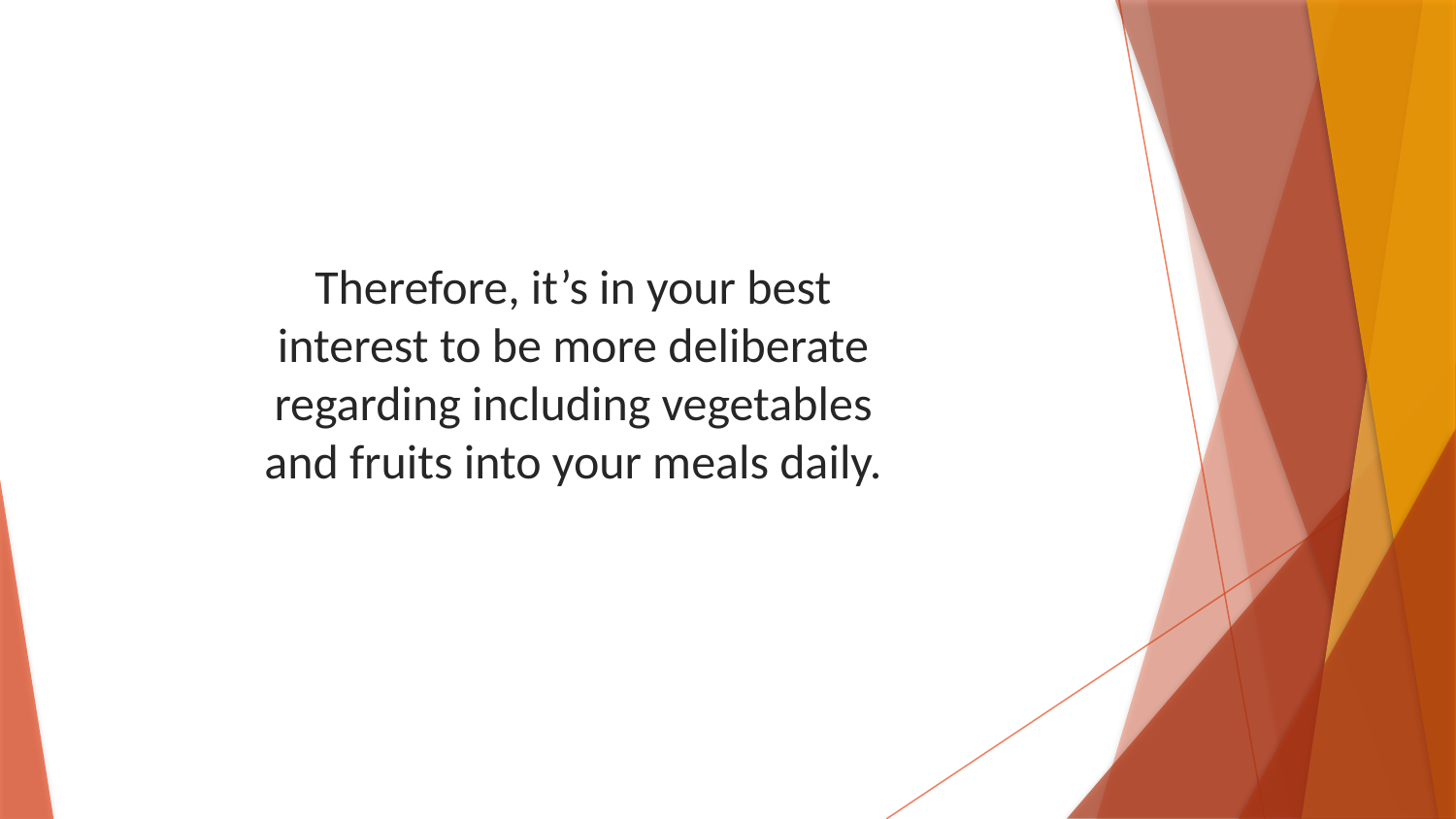

Therefore, it’s in your best interest to be more deliberate regarding including vegetables and fruits into your meals daily.